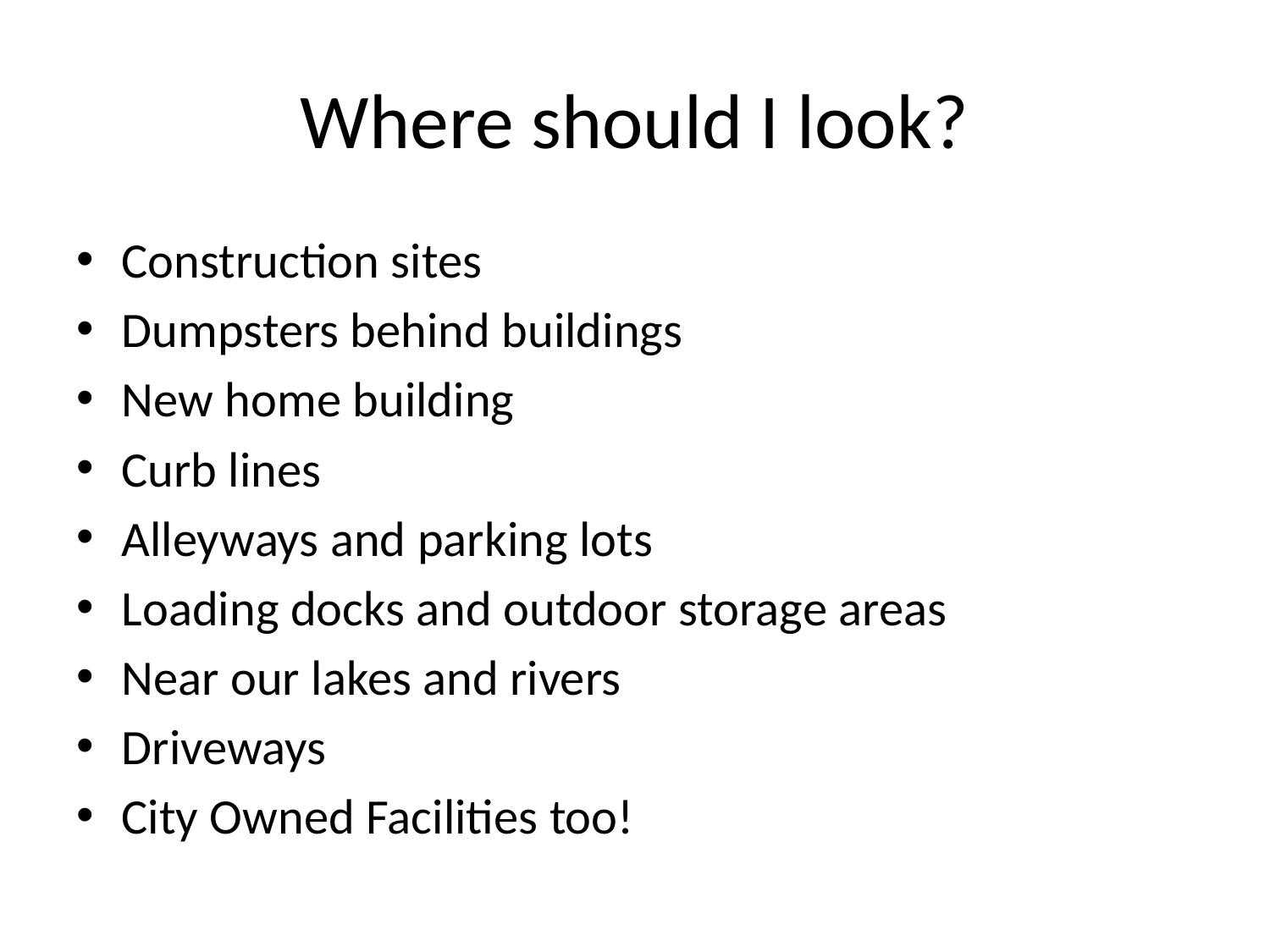

# Where should I look?
Construction sites
Dumpsters behind buildings
New home building
Curb lines
Alleyways and parking lots
Loading docks and outdoor storage areas
Near our lakes and rivers
Driveways
City Owned Facilities too!